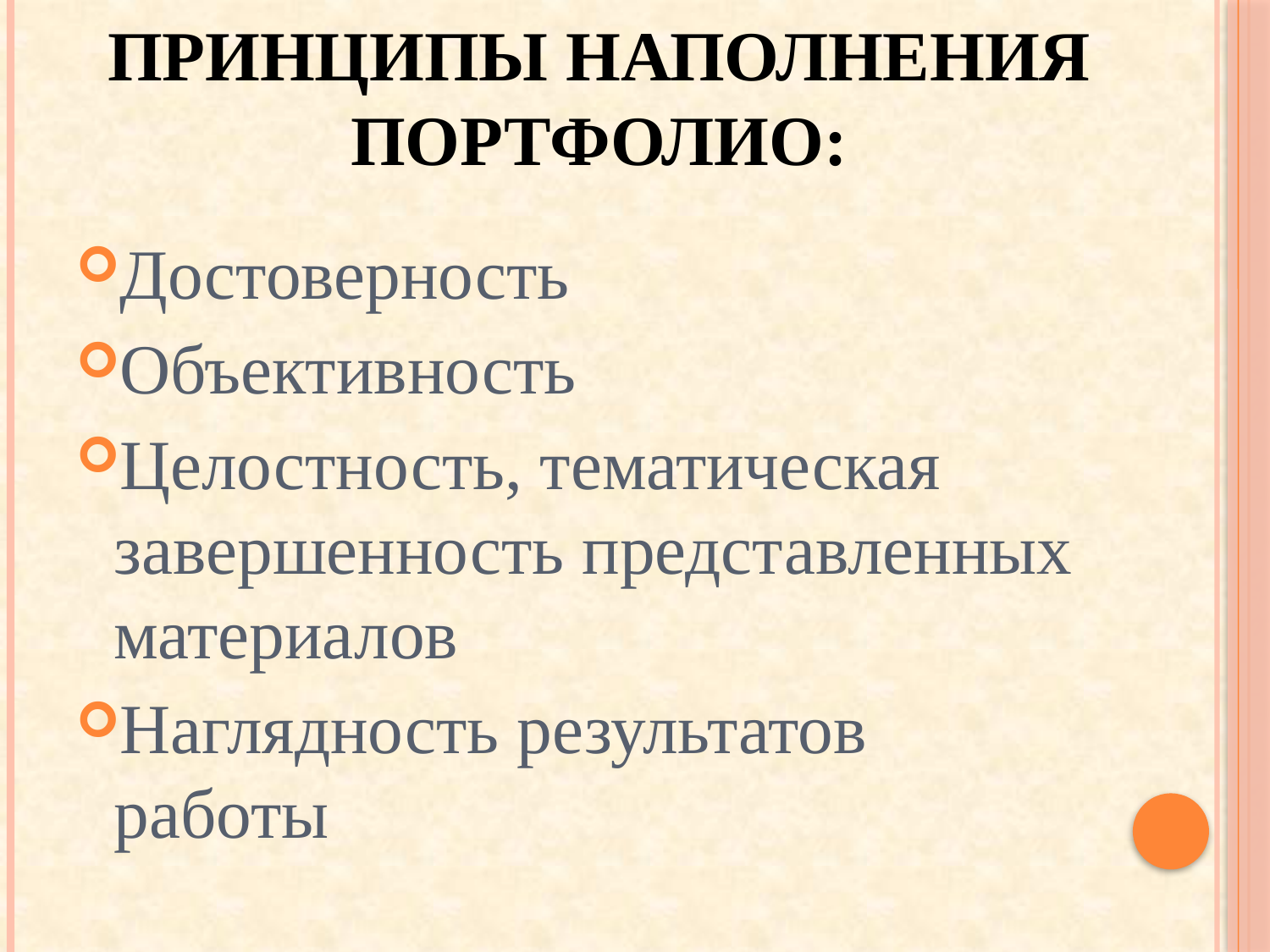

# Принципы наполнения портфолио:
Достоверность
Объективность
Целостность, тематическая завершенность представленных материалов
Наглядность результатов работы